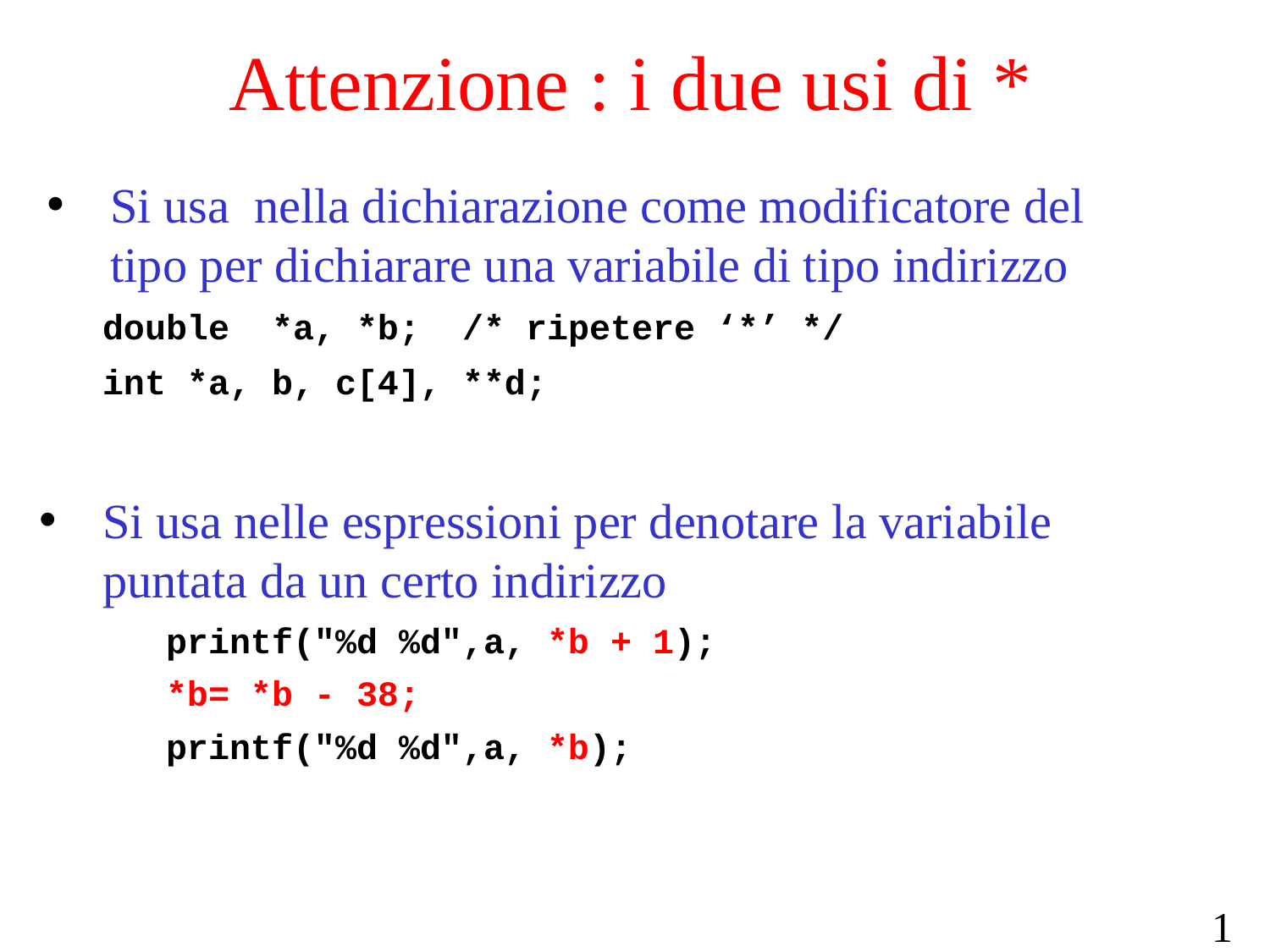

# Attenzione : i due usi di *
Si usa  nella dichiarazione come modificatore del tipo per dichiarare una variabile di tipo indirizzo
double  *a, *b;  /* ripetere ‘*’ */
int *a, b, c[4], **d;

Si usa nelle espressioni per denotare la variabile puntata da un certo indirizzo
printf("%d %d",a, *b + 1);
*b= *b - 38;
printf("%d %d",a, *b);
10